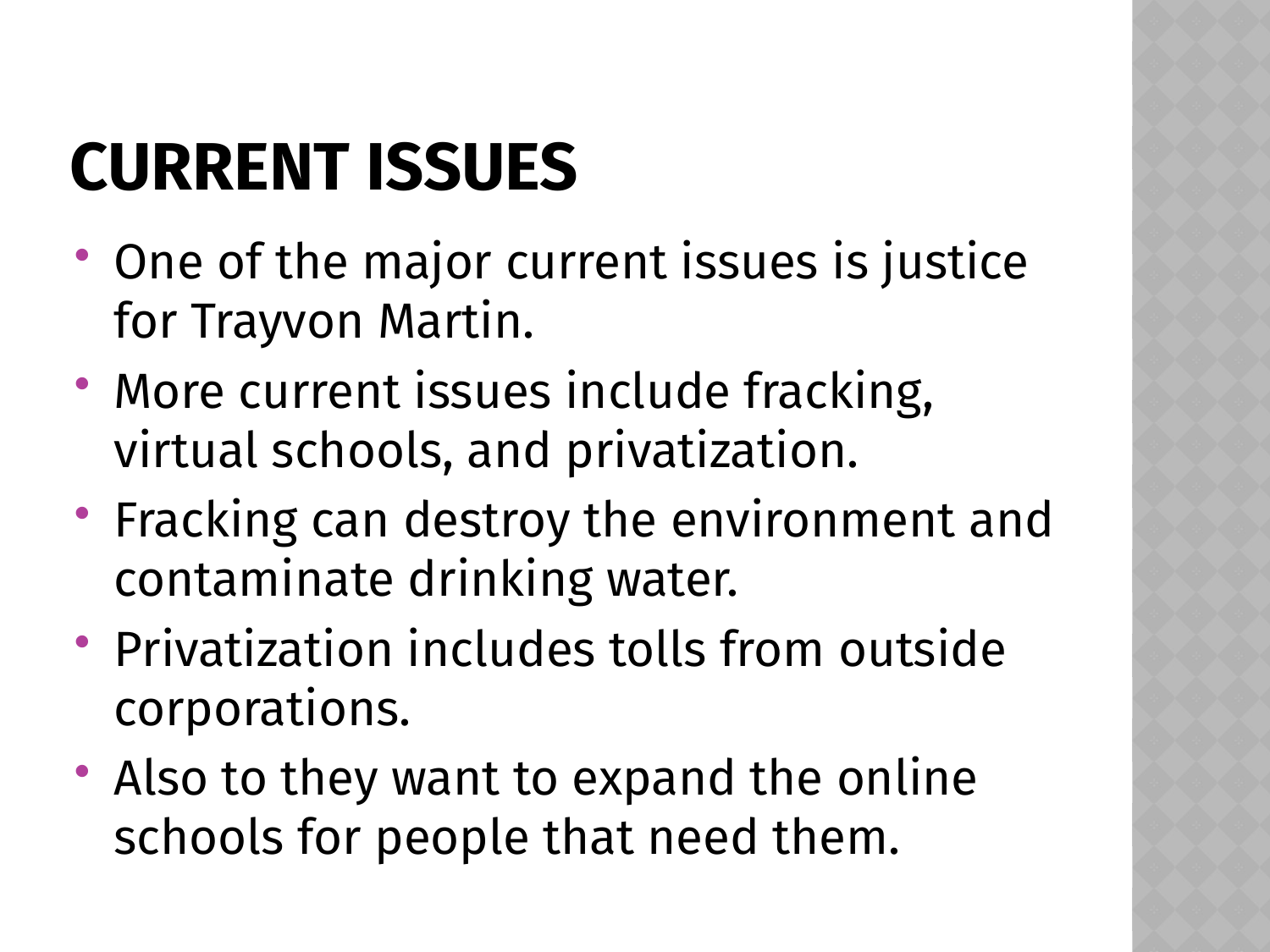

# Current Issues
One of the major current issues is justice for Trayvon Martin.
More current issues include fracking, virtual schools, and privatization.
Fracking can destroy the environment and contaminate drinking water.
Privatization includes tolls from outside corporations.
Also to they want to expand the online schools for people that need them.